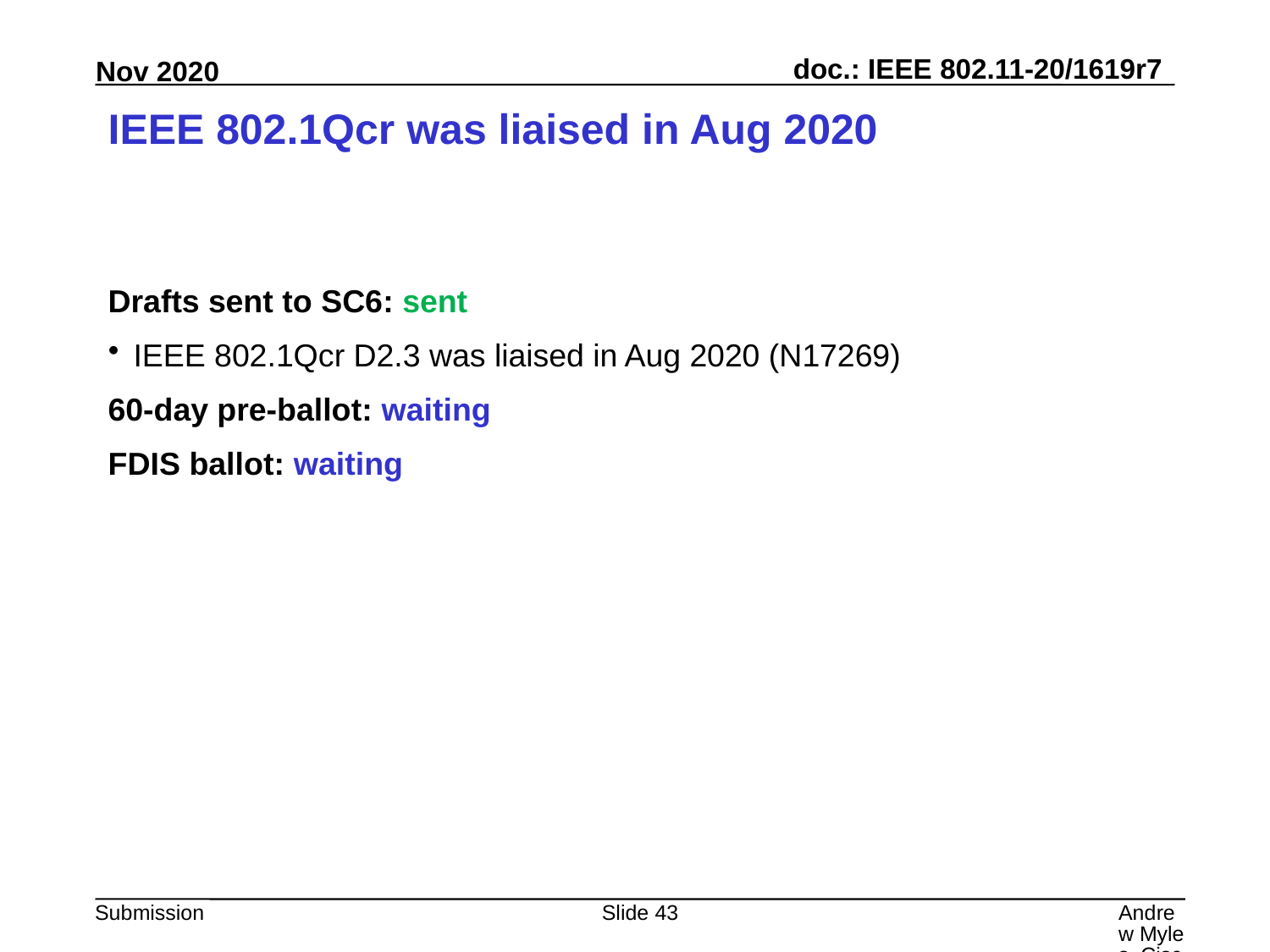

# IEEE 802.1Qcr was liaised in Aug 2020
Drafts sent to SC6: sent
IEEE 802.1Qcr D2.3 was liaised in Aug 2020 (N17269)
60-day pre-ballot: waiting
FDIS ballot: waiting

Slide 43
Andrew Myles, Cisco